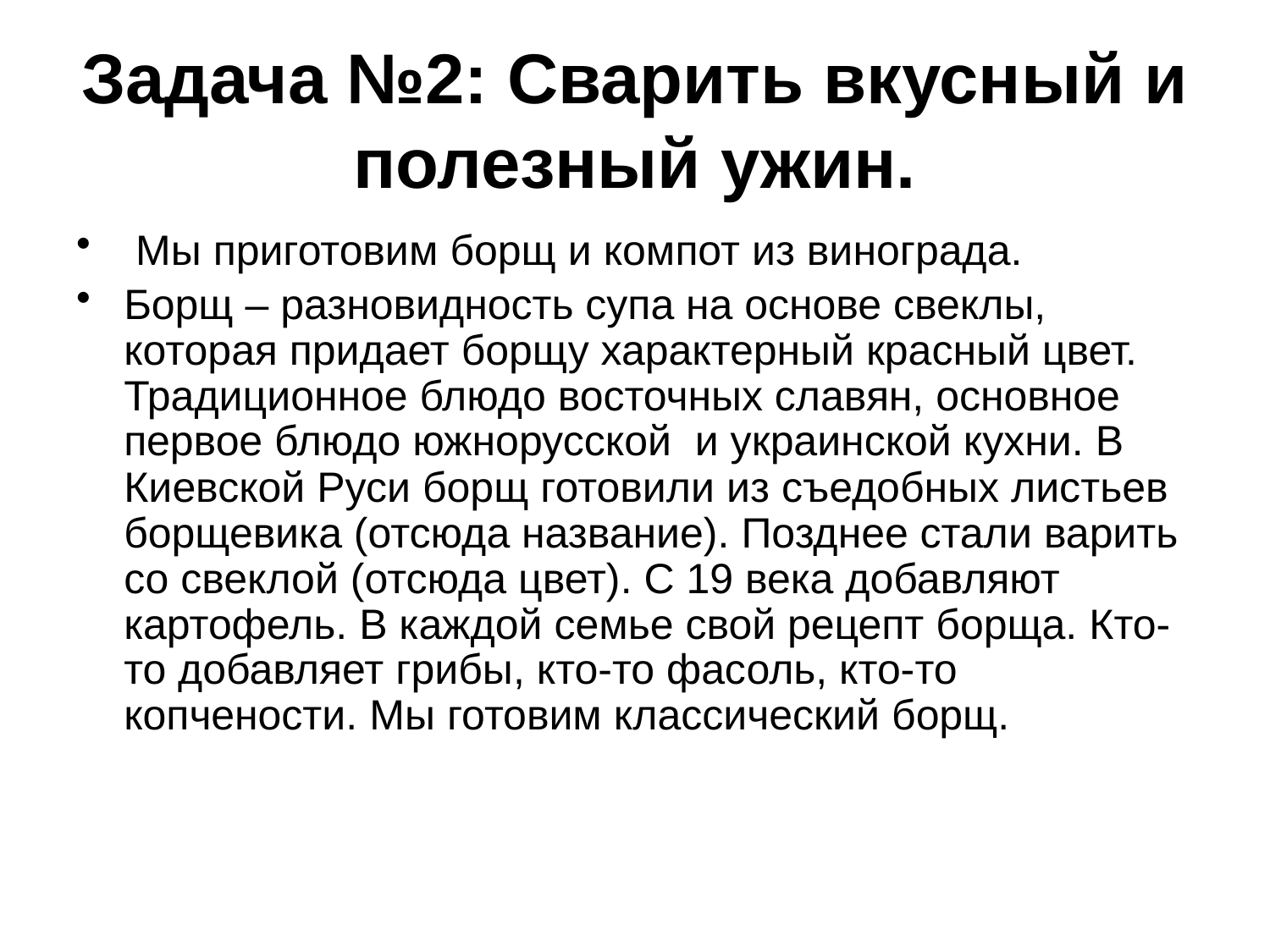

# Задача №2: Сварить вкусный и полезный ужин.
 Мы приготовим борщ и компот из винограда.
Борщ – разновидность супа на основе свеклы, которая придает борщу характерный красный цвет. Традиционное блюдо восточных славян, основное первое блюдо южнорусской  и украинской кухни. В Киевской Руси борщ готовили из съедобных листьев борщевика (отсюда название). Позднее стали варить со свеклой (отсюда цвет). С 19 века добавляют картофель. В каждой семье свой рецепт борща. Кто-то добавляет грибы, кто-то фасоль, кто-то копчености. Мы готовим классический борщ.